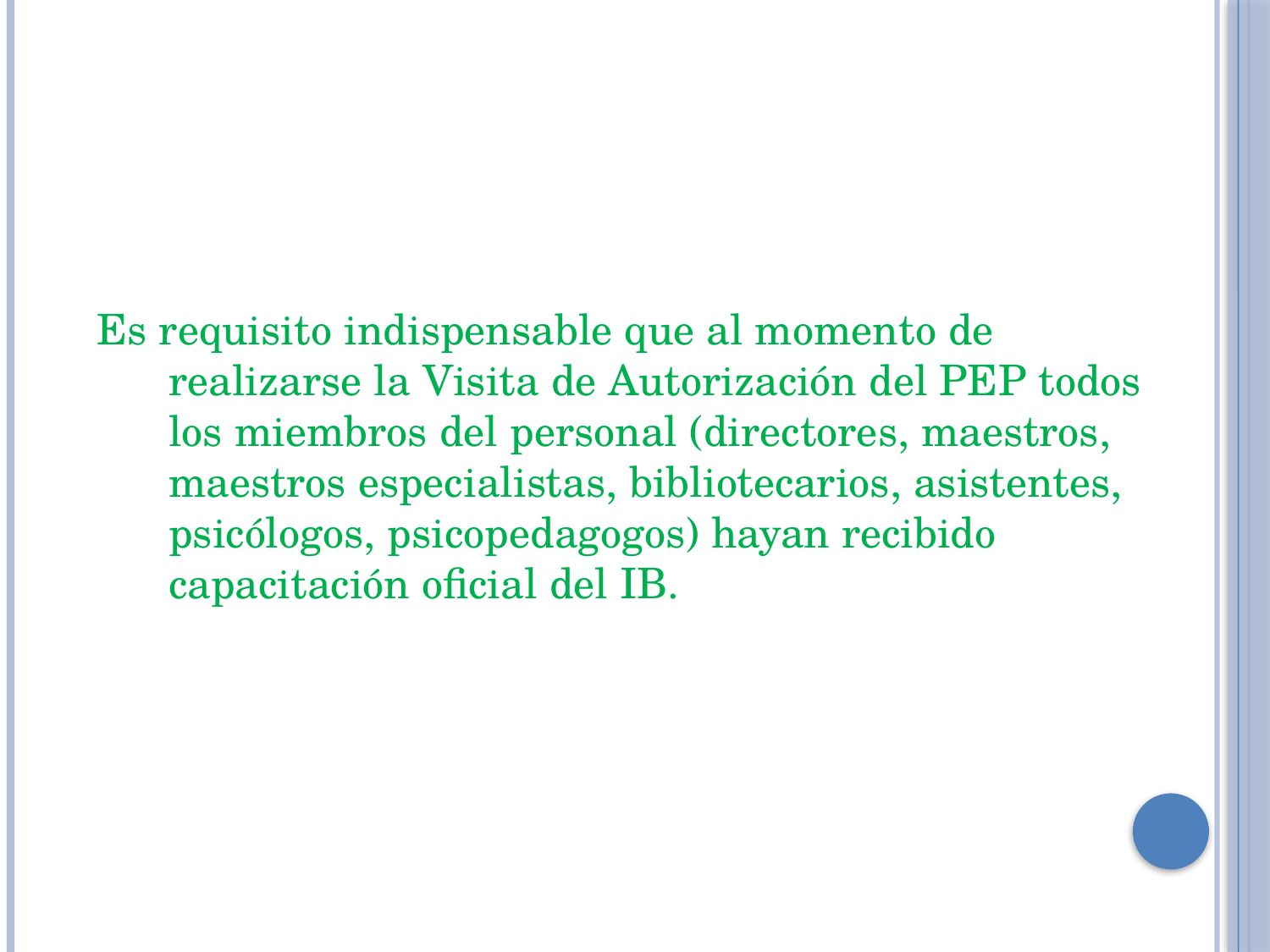

Es requisito indispensable que al momento de realizarse la Visita de Autorización del PEP todos los miembros del personal (directores, maestros, maestros especialistas, bibliotecarios, asistentes, psicólogos, psicopedagogos) hayan recibido capacitación oficial del IB.